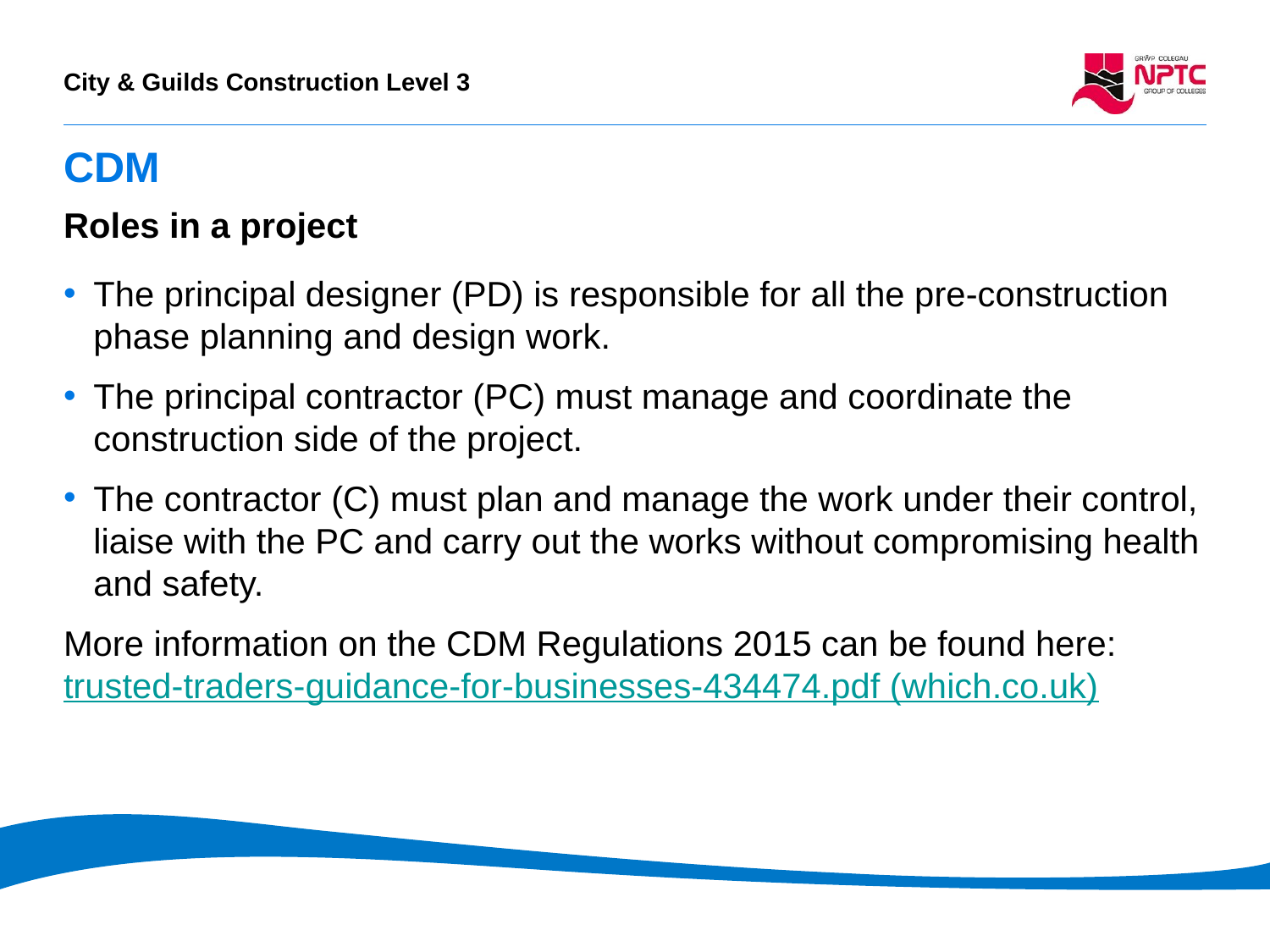

# CDM
Roles in a project
The principal designer (PD) is responsible for all the pre-construction phase planning and design work.
The principal contractor (PC) must manage and coordinate the construction side of the project.
The contractor (C) must plan and manage the work under their control, liaise with the PC and carry out the works without compromising health and safety.
More information on the CDM Regulations 2015 can be found here: trusted-traders-guidance-for-businesses-434474.pdf (which.co.uk)